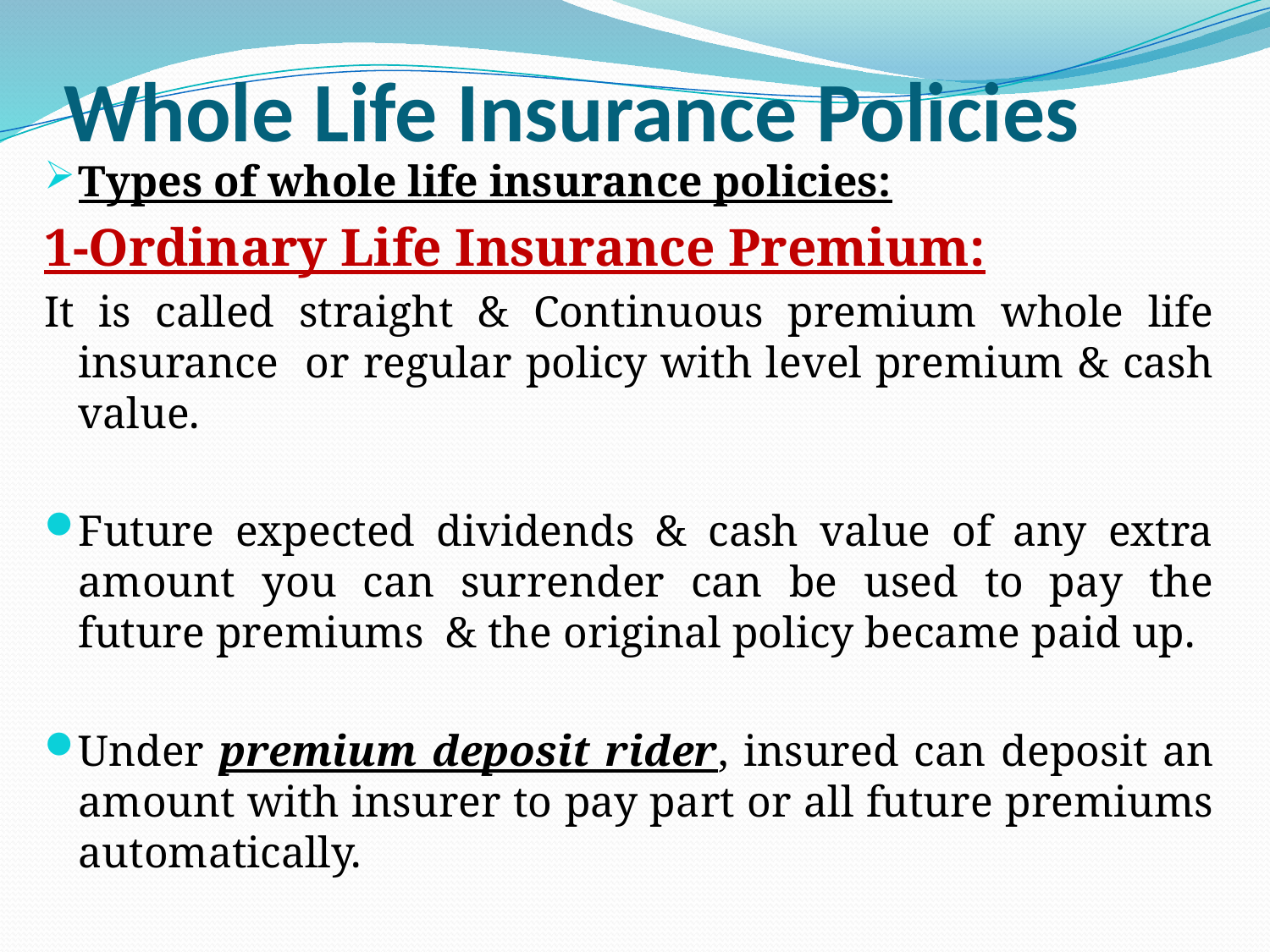

# Whole Life Insurance Policies
Types of whole life insurance policies:
1-Ordinary Life Insurance Premium:
It is called straight & Continuous premium whole life insurance  or regular policy with level premium & cash value.

Future expected dividends & cash value of any extra amount you can surrender can be used to pay the future premiums  & the original policy became paid up.

Under premium deposit rider, insured can deposit an amount with insurer to pay part or all future premiums automatically.